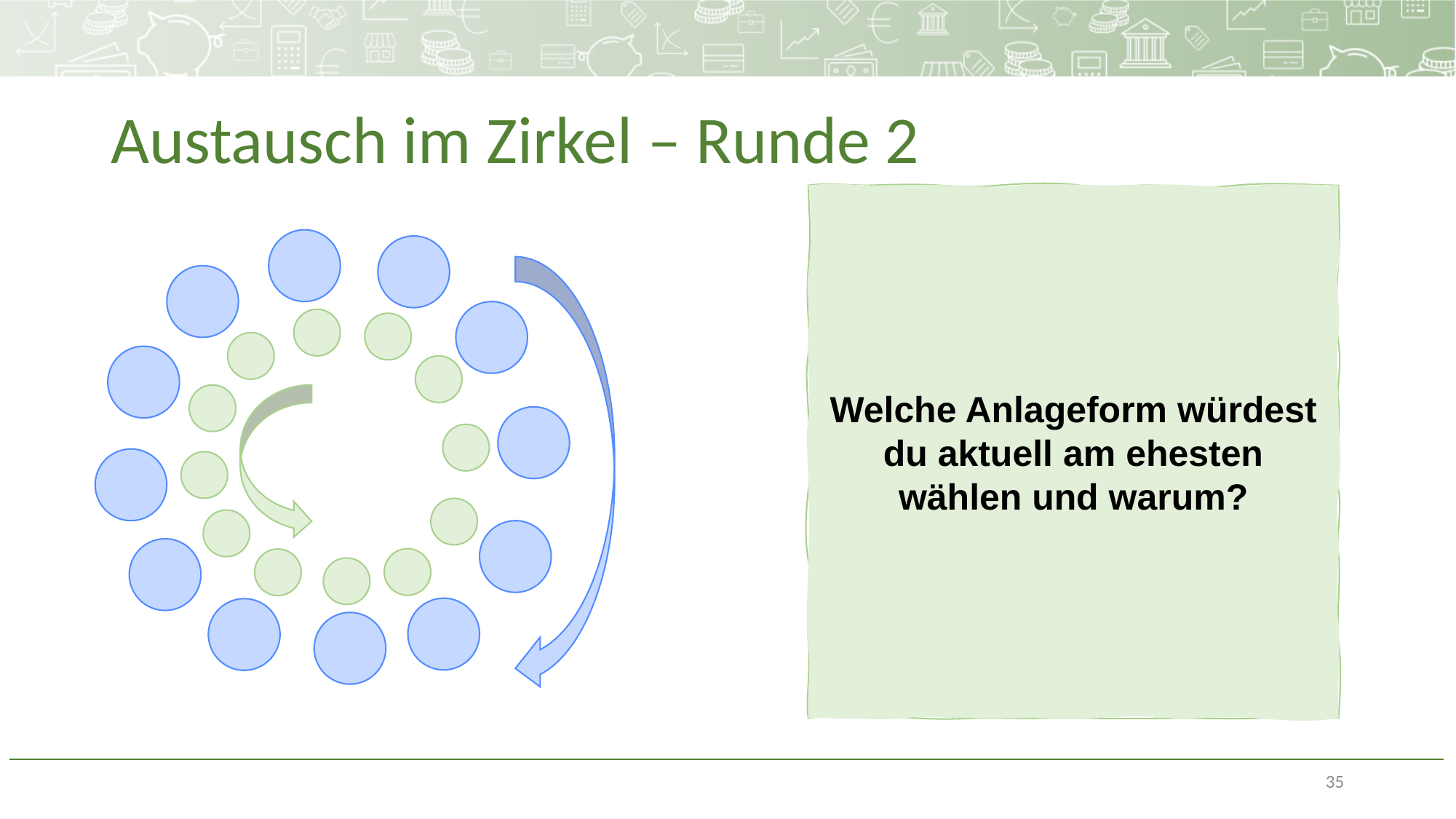

# Austausch im Zirkel – Runde 2
Welche Anlageform würdest du aktuell am ehesten wählen und warum?

35